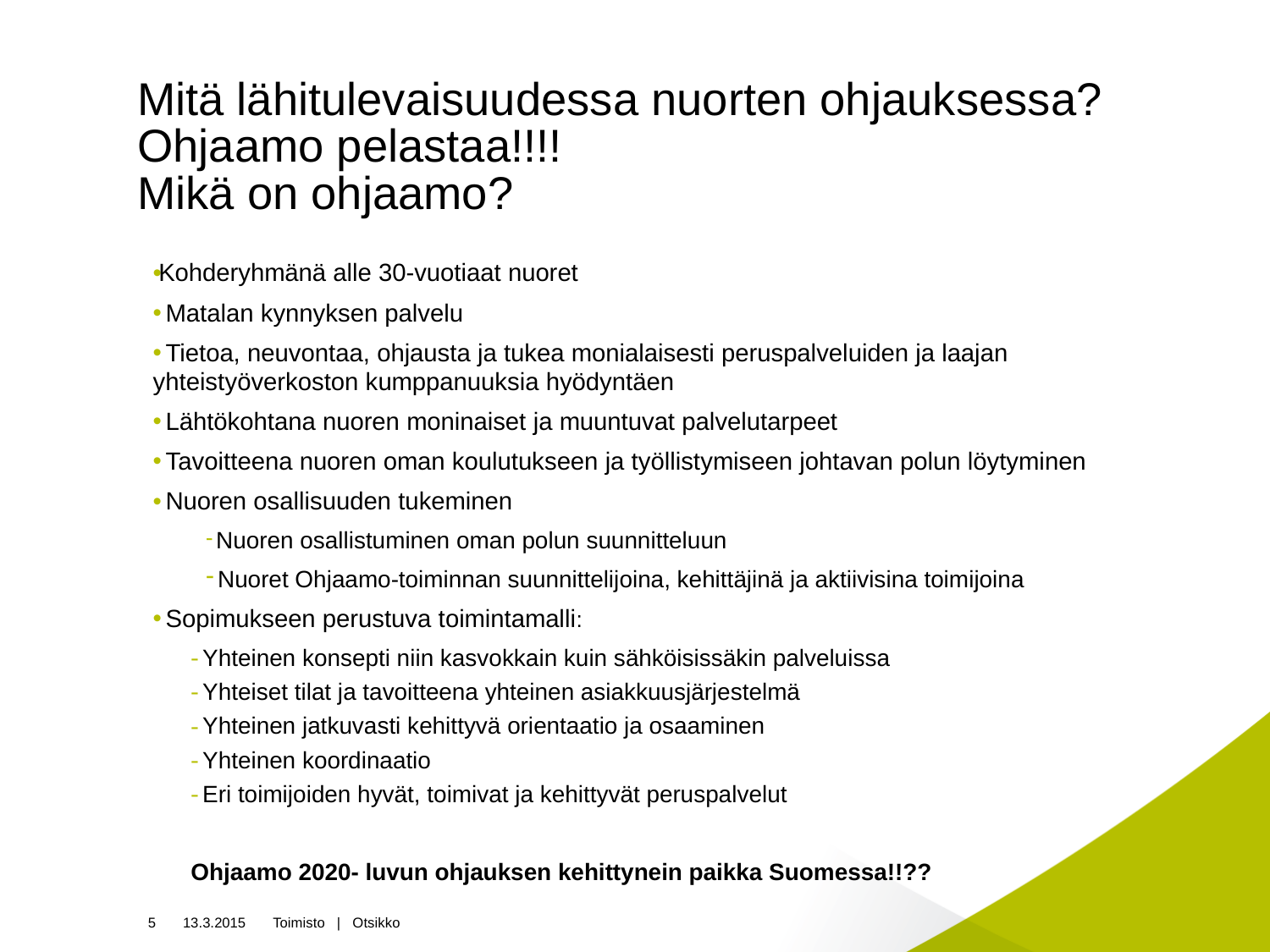

# Mitä lähitulevaisuudessa nuorten ohjauksessa? Ohjaamo pelastaa!!!! Mikä on ohjaamo?
Kohderyhmänä alle 30-vuotiaat nuoret
 Matalan kynnyksen palvelu
 Tietoa, neuvontaa, ohjausta ja tukea monialaisesti peruspalveluiden ja laajan yhteistyöverkoston kumppanuuksia hyödyntäen
 Lähtökohtana nuoren moninaiset ja muuntuvat palvelutarpeet
 Tavoitteena nuoren oman koulutukseen ja työllistymiseen johtavan polun löytyminen
 Nuoren osallisuuden tukeminen
 Nuoren osallistuminen oman polun suunnitteluun
 Nuoret Ohjaamo-toiminnan suunnittelijoina, kehittäjinä ja aktiivisina toimijoina
 Sopimukseen perustuva toimintamalli:
 Yhteinen konsepti niin kasvokkain kuin sähköisissäkin palveluissa
 Yhteiset tilat ja tavoitteena yhteinen asiakkuusjärjestelmä
 Yhteinen jatkuvasti kehittyvä orientaatio ja osaaminen
 Yhteinen koordinaatio
 Eri toimijoiden hyvät, toimivat ja kehittyvät peruspalvelut

Ohjaamo 2020- luvun ohjauksen kehittynein paikka Suomessa!!??

5
13.3.2015
Toimisto   |   Otsikko